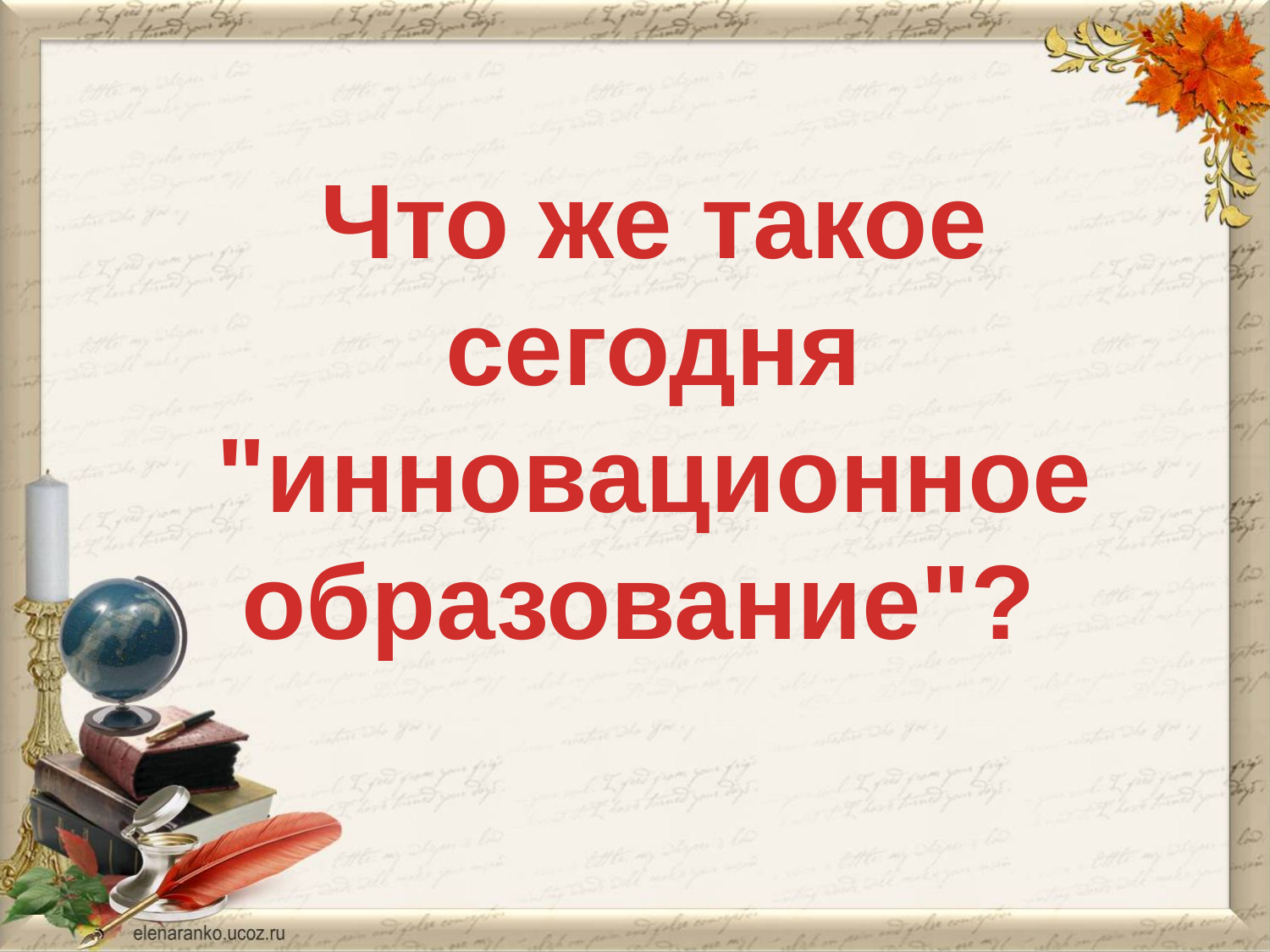

# Что же такое сегодня "инновационное образование"?